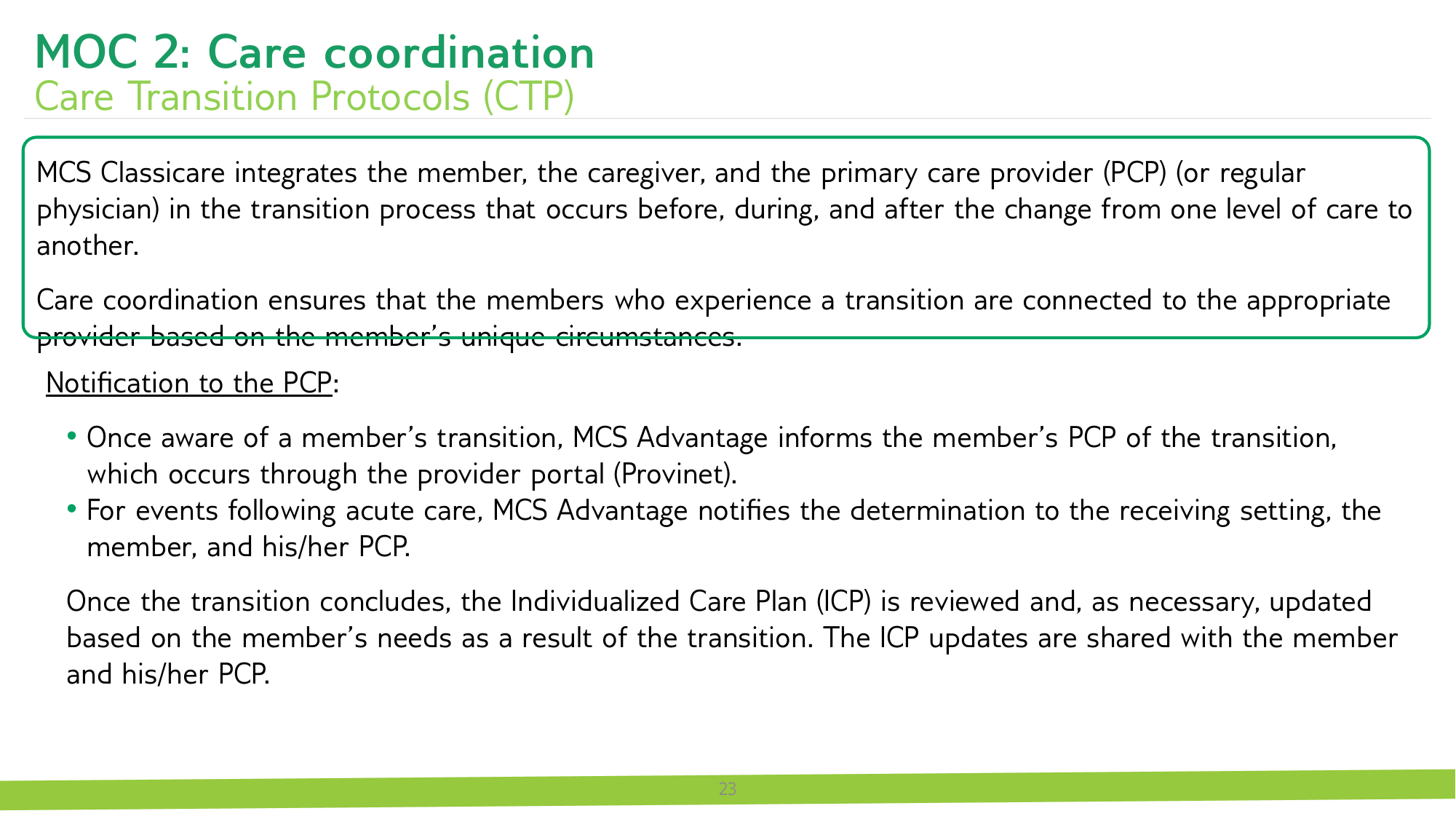

MOC 2: Care coordination: Care Transition Protocols (CTP) (cont.)
MOC 2: Care coordination
Care Transition Protocols (CTP)

MCS Classicare integrates the member, the caregiver, and the primary care provider (PCP) (or regular physician) in the transition process that occurs before, during, and after the change from one level of care to another.

Care coordination ensures that the members who experience a transition are connected to the appropriate provider based on the member’s unique circumstances.
Notification to the PCP:

Once aware of a member’s transition, MCS Advantage informs the member’s PCP of the transition, which occurs through the provider portal (Provinet).
For events following acute care, MCS Advantage notifies the determination to the receiving setting, the member, and his/her PCP.

Once the transition concludes, the Individualized Care Plan (ICP) is reviewed and, as necessary, updated based on the member’s needs as a result of the transition. The ICP updates are shared with the member and his/her PCP.
23